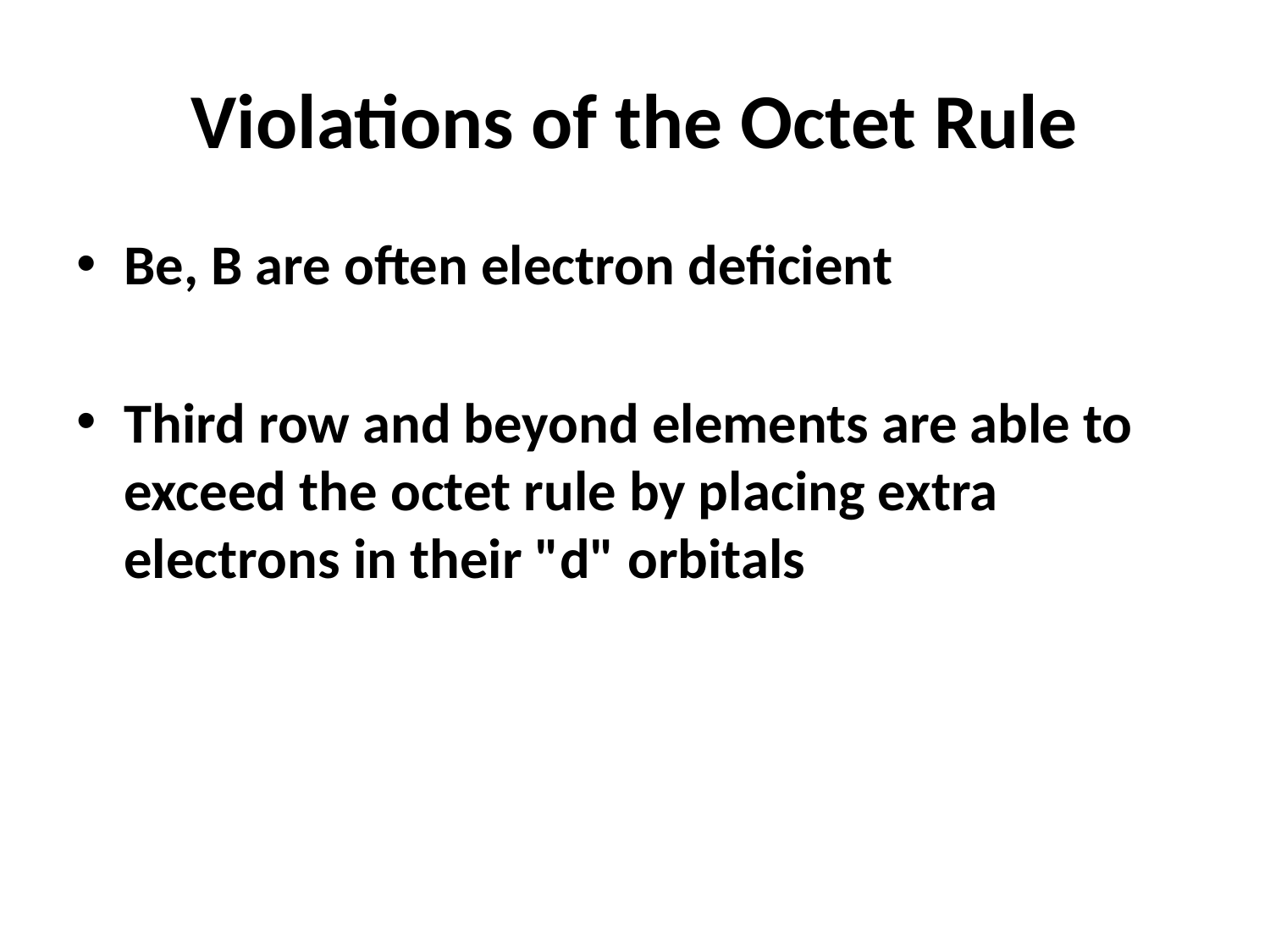

# Violations of the Octet Rule
Be, B are often electron deficient

Third row and beyond elements are able to exceed the octet rule by placing extra electrons in their "d" orbitals